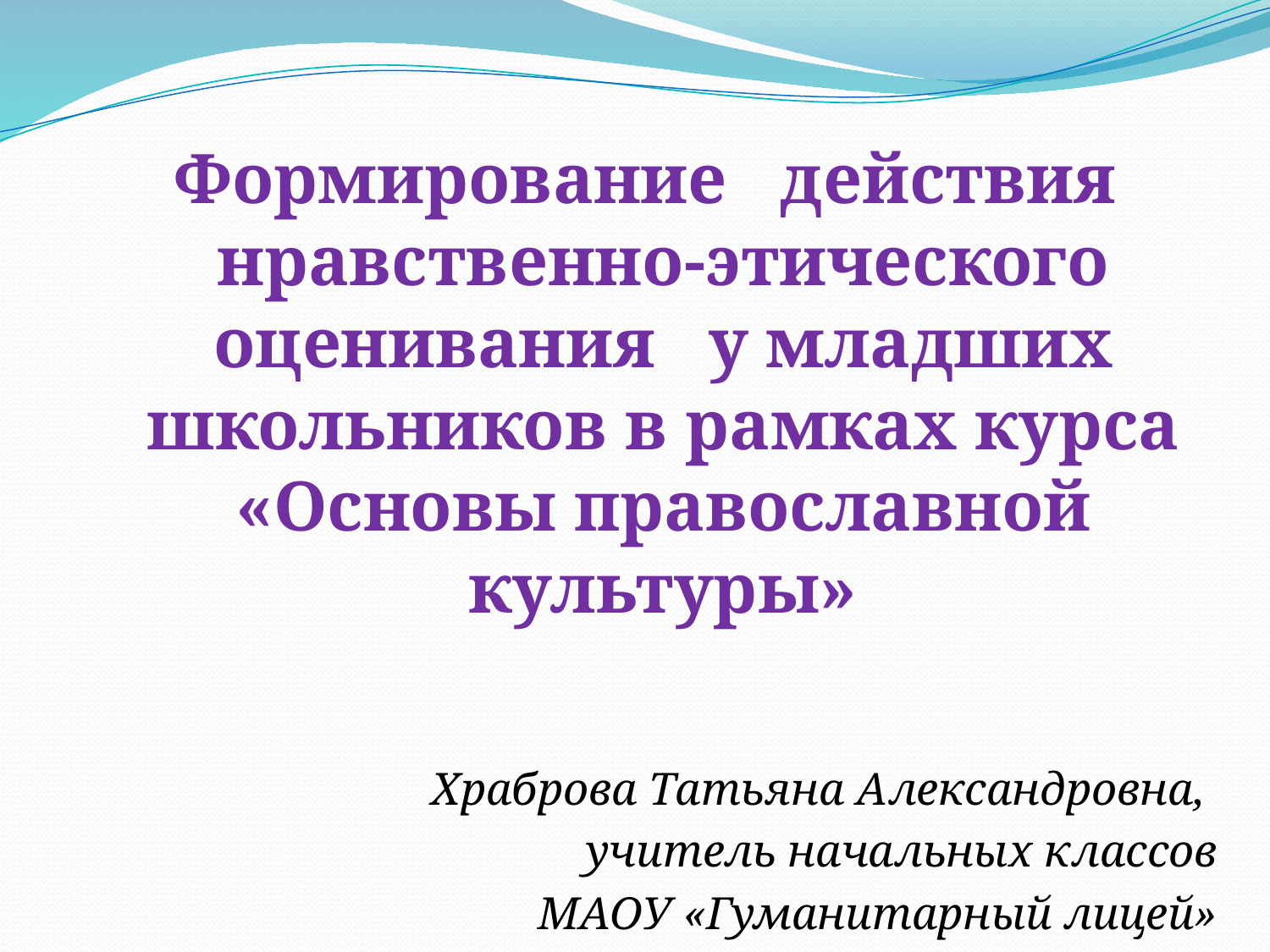

Формирование   действия нравственно-этического оценивания   у младших школьников в рамках курса «Основы православной культуры»

Храброва Татьяна Александровна,
учитель начальных классов
МАОУ «Гуманитарный лицей»